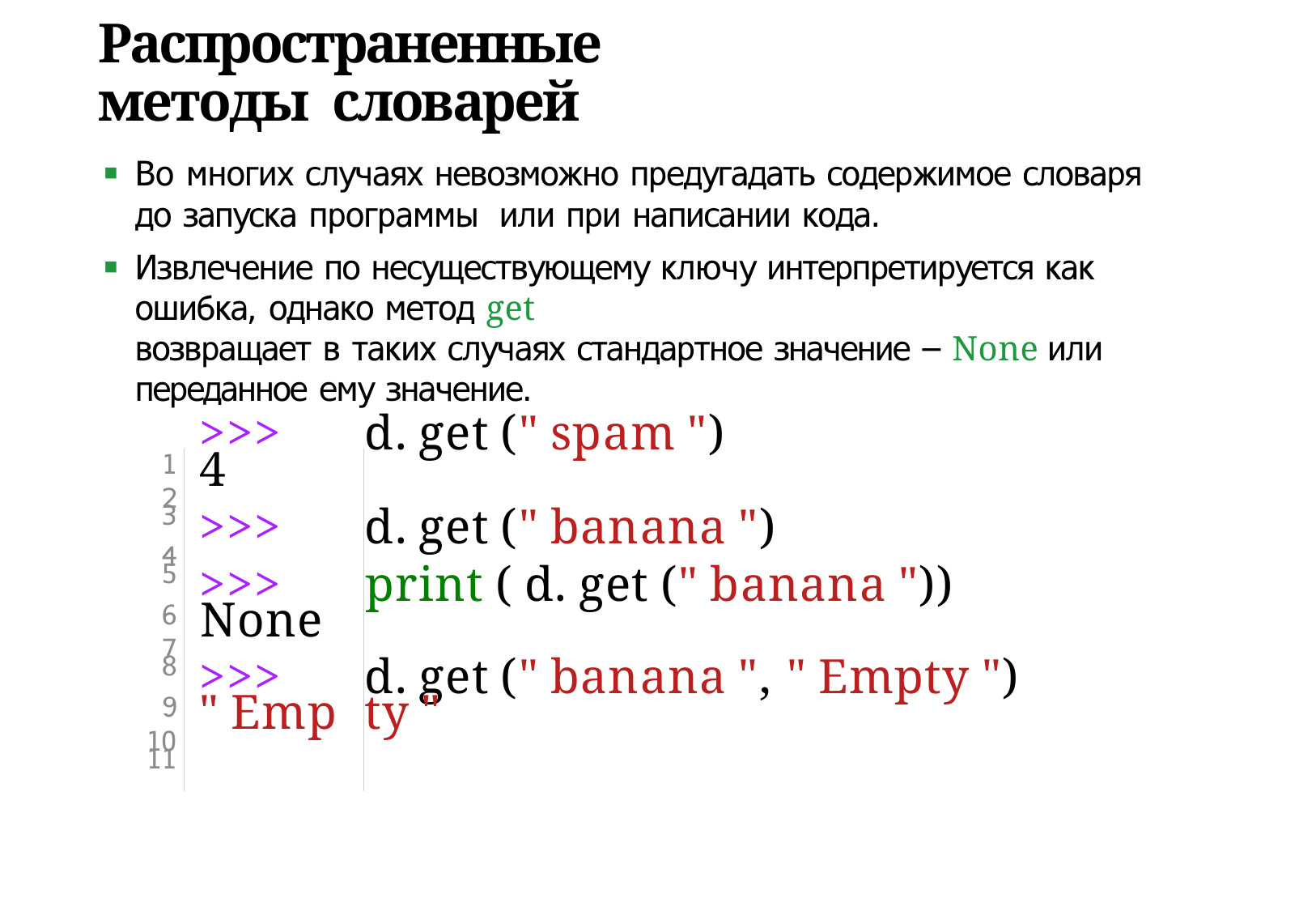

# Распространенные методы  словарей
Во многих случаях невозможно предугадать содержимое словаря до запуска программы  или при написании кода.
Извлечение по несуществующему ключу интерпретируется как ошибка, однако метод get
возвращает в таких случаях стандартное значение – None или переданное ему значение.
| 1 | >>> | d. get (" spam ") |
| --- | --- | --- |
| 2 | 4 |  |
| 3 |  |  |
| 4 | >>> | d. get (" banana ") |
| 5 |  |  |
| 6 | >>> | print ( d. get (" banana ")) |
| 7 | None |  |
| 8 |  |  |
| 9 | >>> | d. get (" banana ", " Empty ") |
| 10 | " Emp | ty " |
| 11 |  |  |